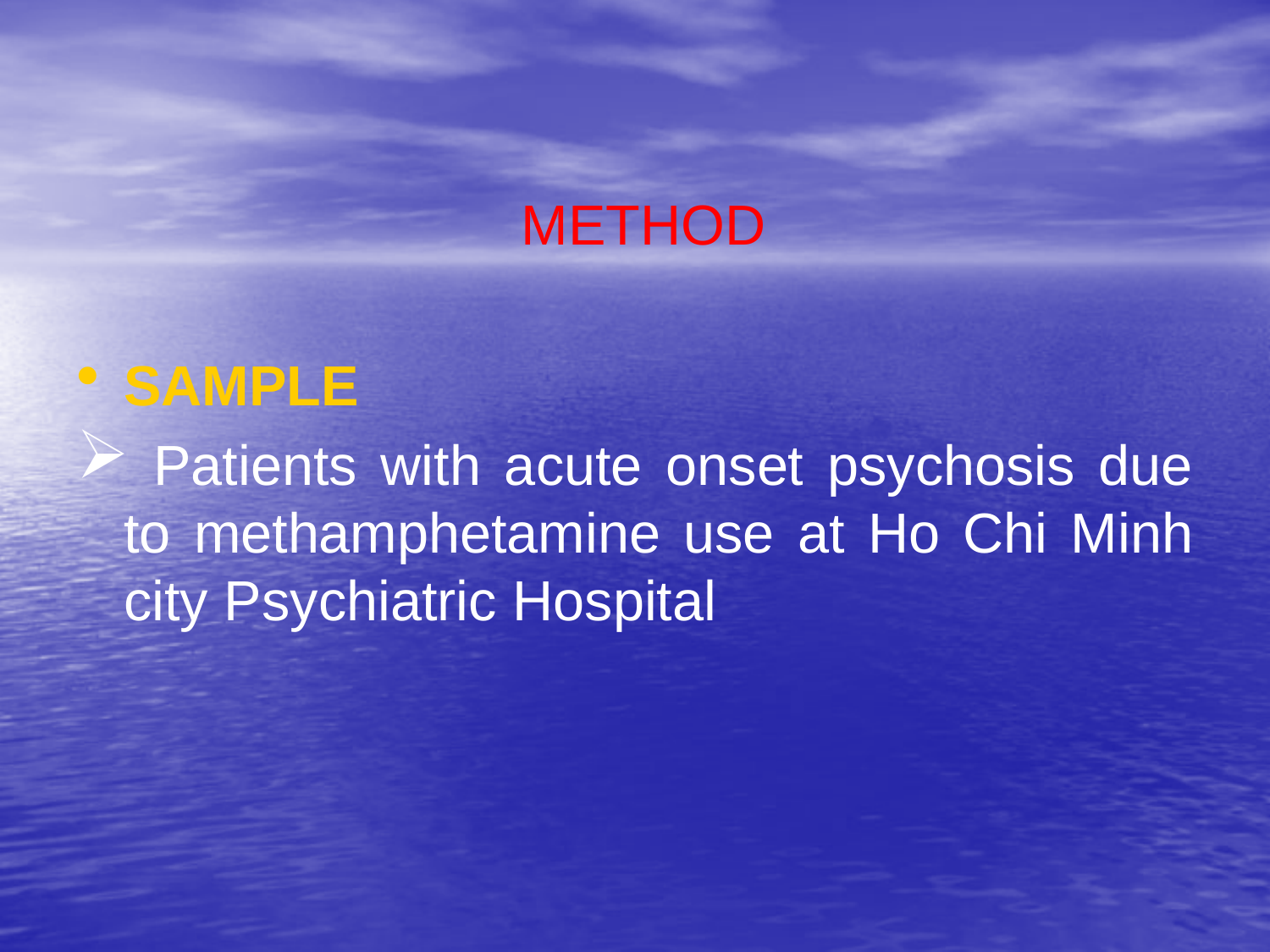

# METHOD

SAMPLE
 Patients with acute onset psychosis due to methamphetamine use at Ho Chi Minh city Psychiatric Hospital